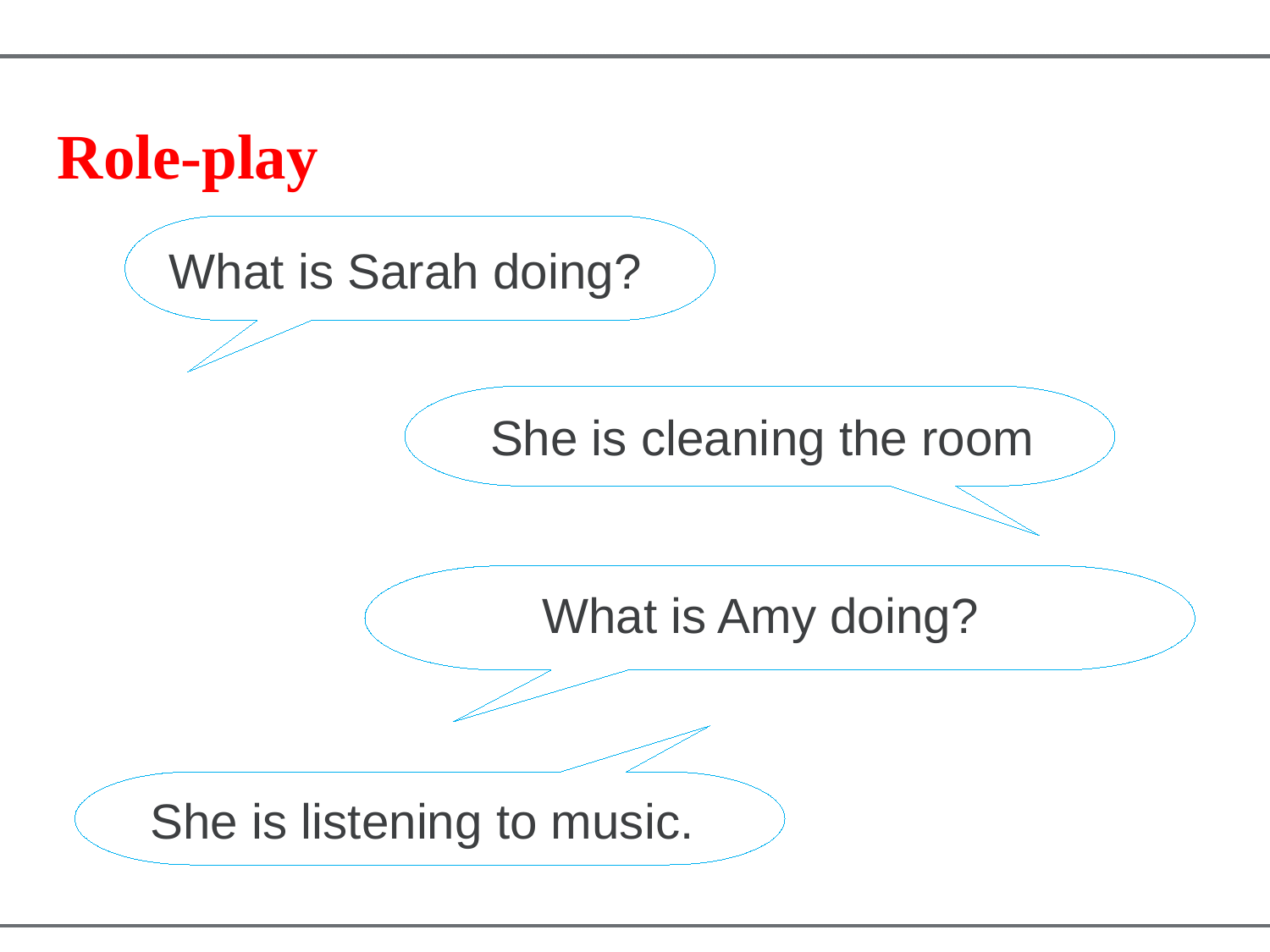

Role-play

What is Sarah doing?

She is cleaning the room

What is Amy doing?

She is listening to music.